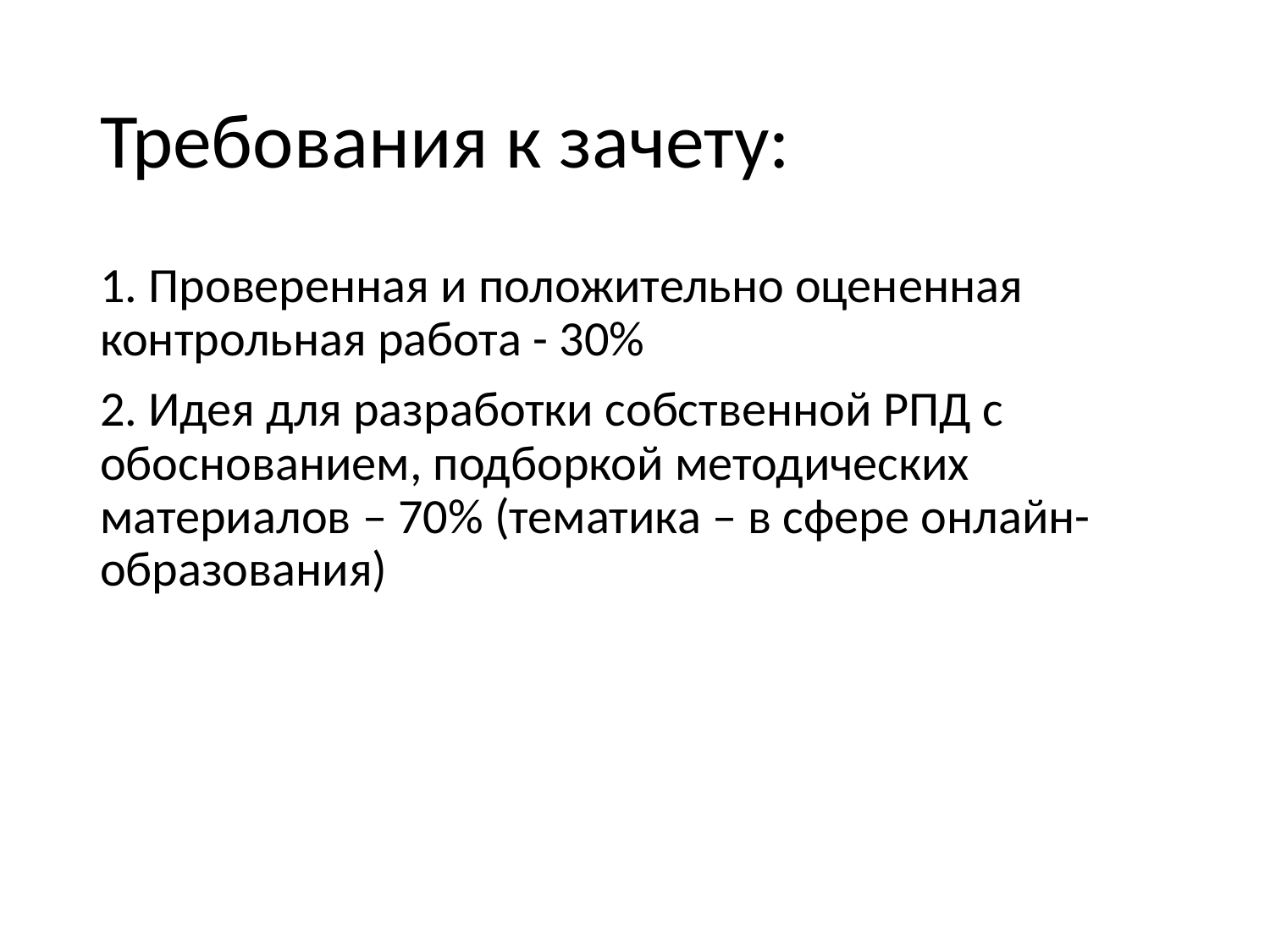

# Требования к зачету:
1. Проверенная и положительно оцененная контрольная работа - 30%
2. Идея для разработки собственной РПД с обоснованием, подборкой методических материалов – 70% (тематика – в сфере онлайн-образования)